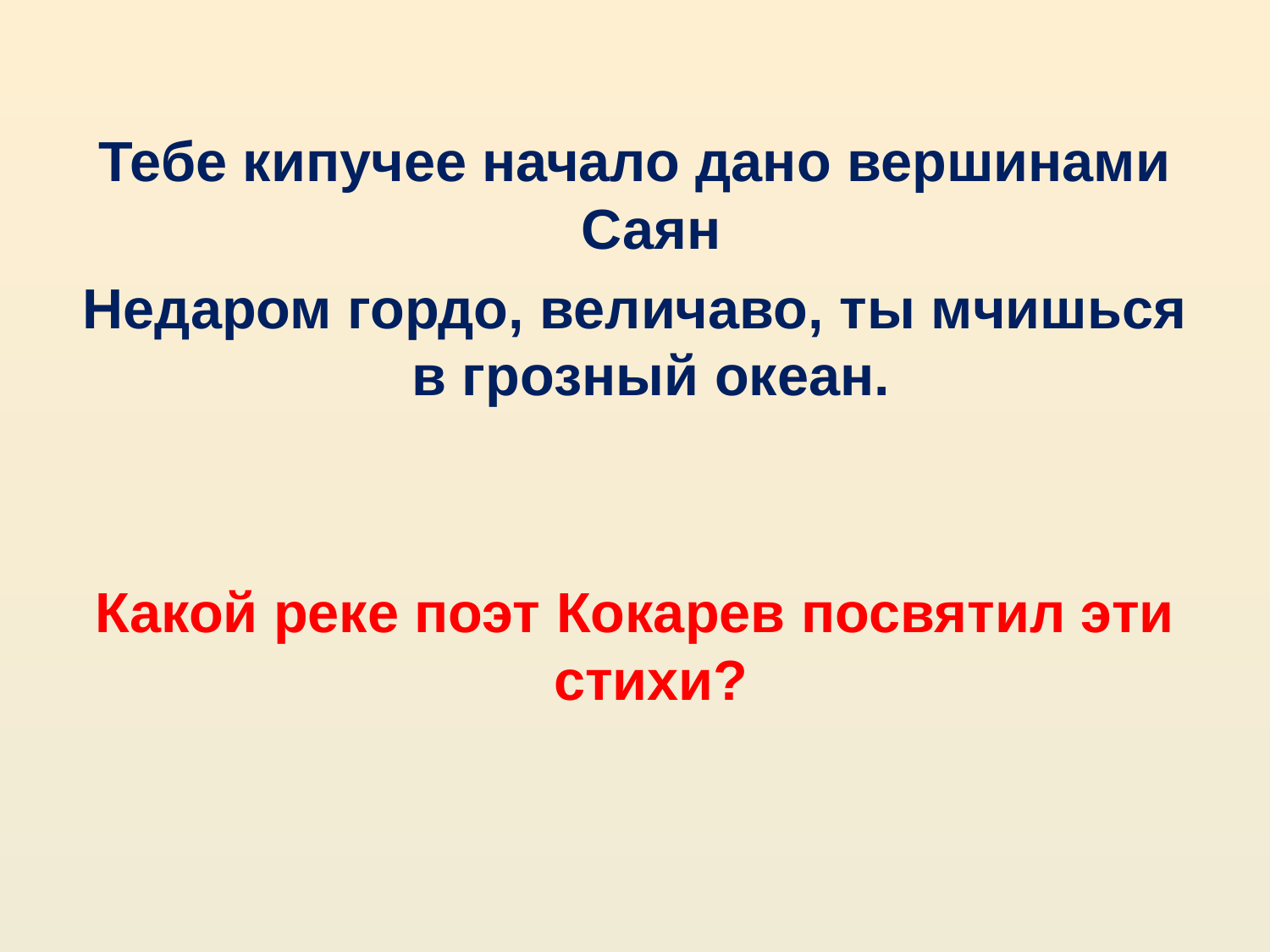

#
Тебе кипучее начало дано вершинами Саян
Недаром гордо, величаво, ты мчишься в грозный океан.

Какой реке поэт Кокарев посвятил эти стихи?